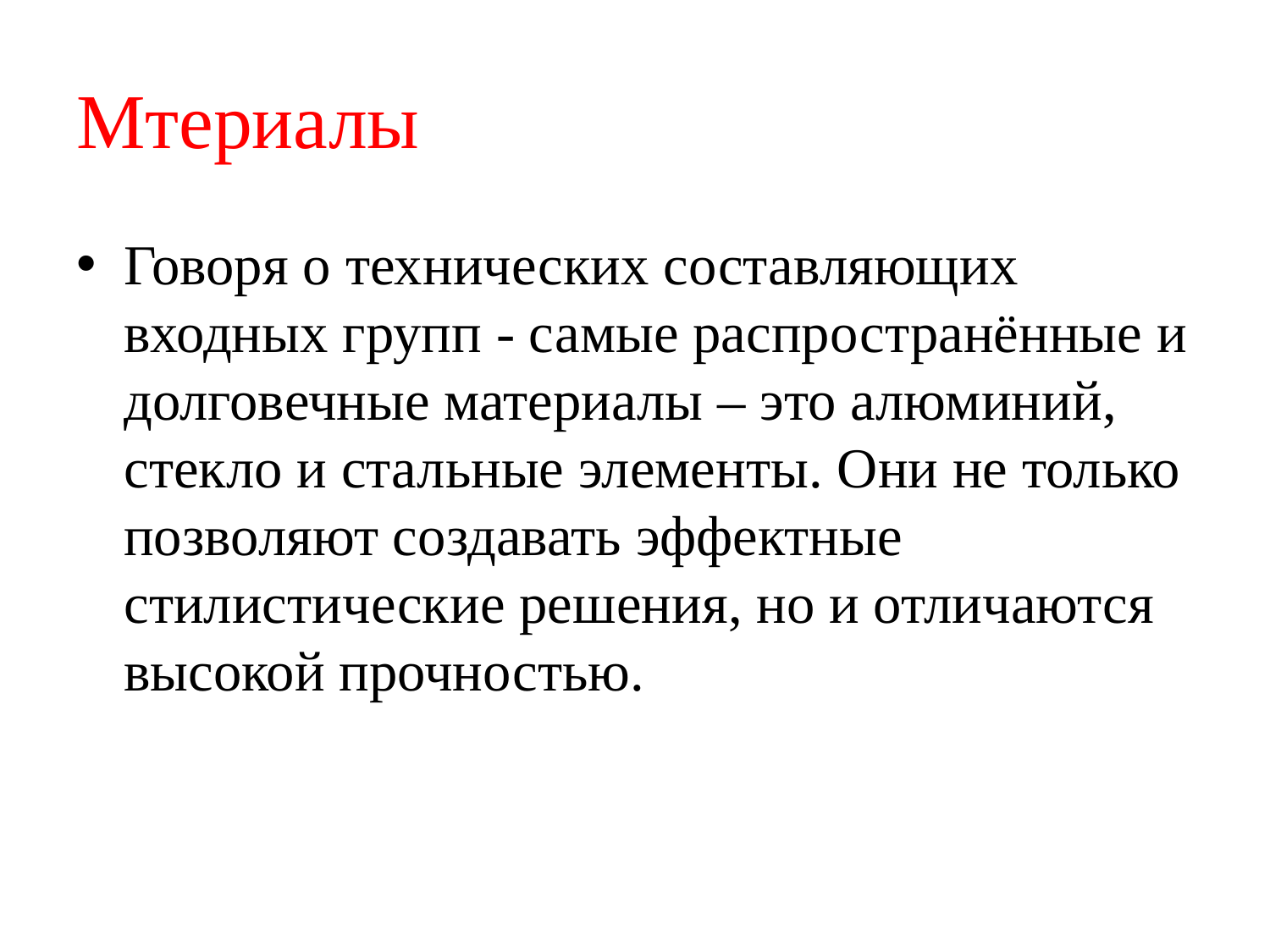

# Мтериалы
Говоря о технических составляющих входных групп - самые распространённые и долговечные материалы – это алюминий, стекло и стальные элементы. Они не только позволяют создавать эффектные стилистические решения, но и отличаются высокой прочностью.